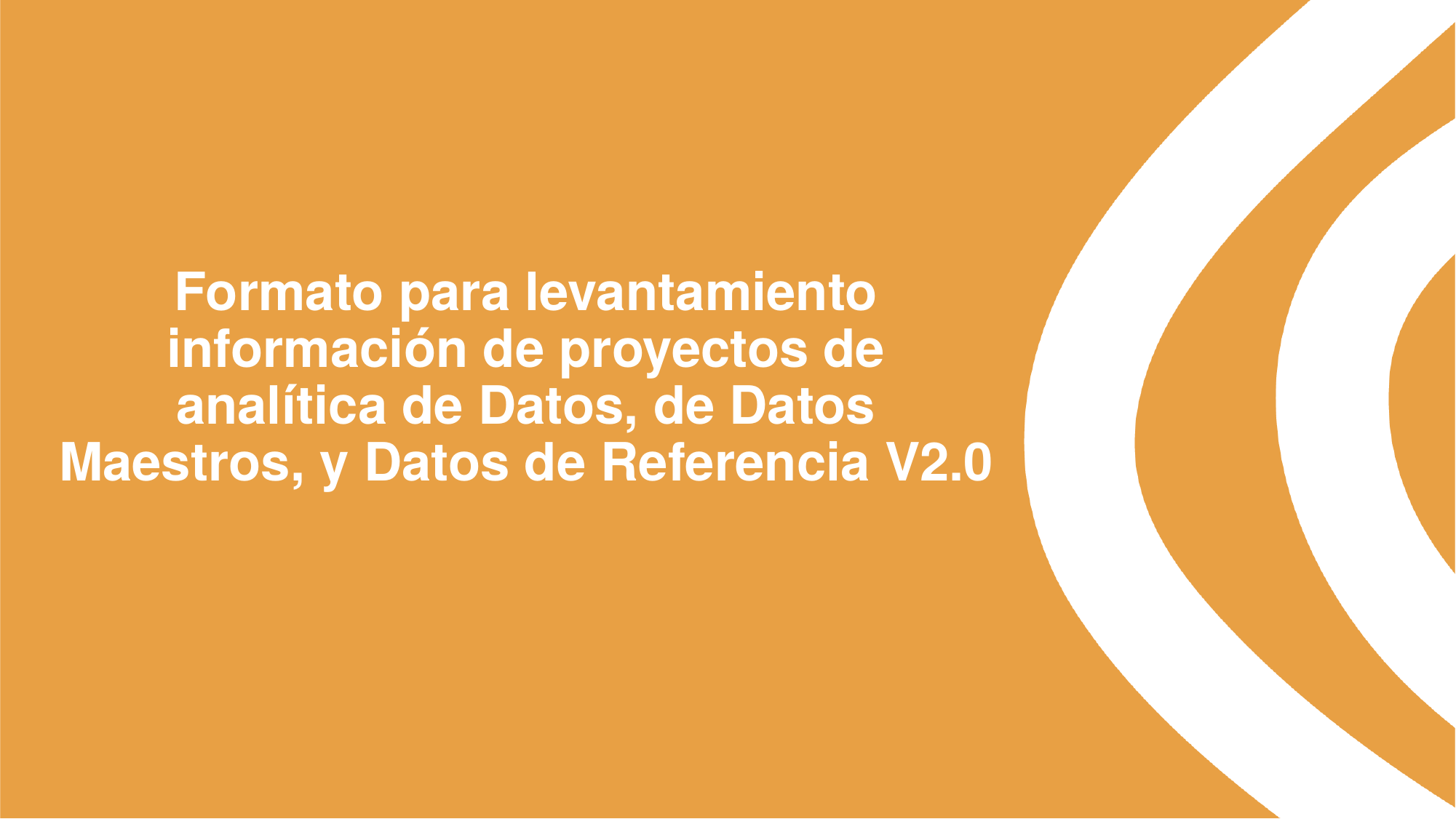

# Formato para levantamiento información de proyectos de analítica de Datos, de Datos Maestros, y Datos de Referencia V2.0